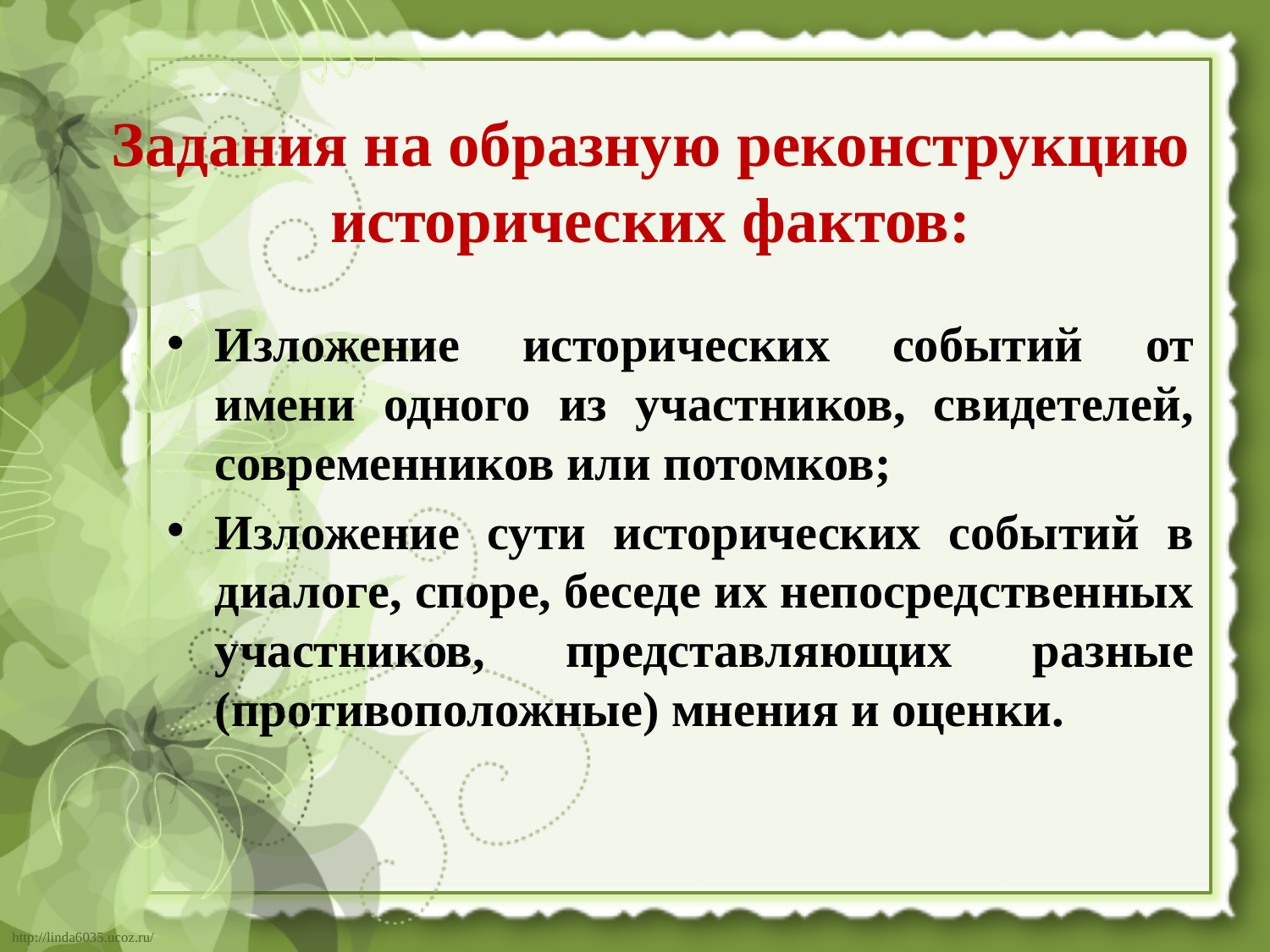

# Задания на образную реконструкцию исторических фактов:
Изложение исторических событий от имени одного из участников, свидетелей, современников или потомков;
Изложение сути исторических событий в диалоге, споре, беседе их непосредственных участников, представляющих разные (противоположные) мнения и оценки.